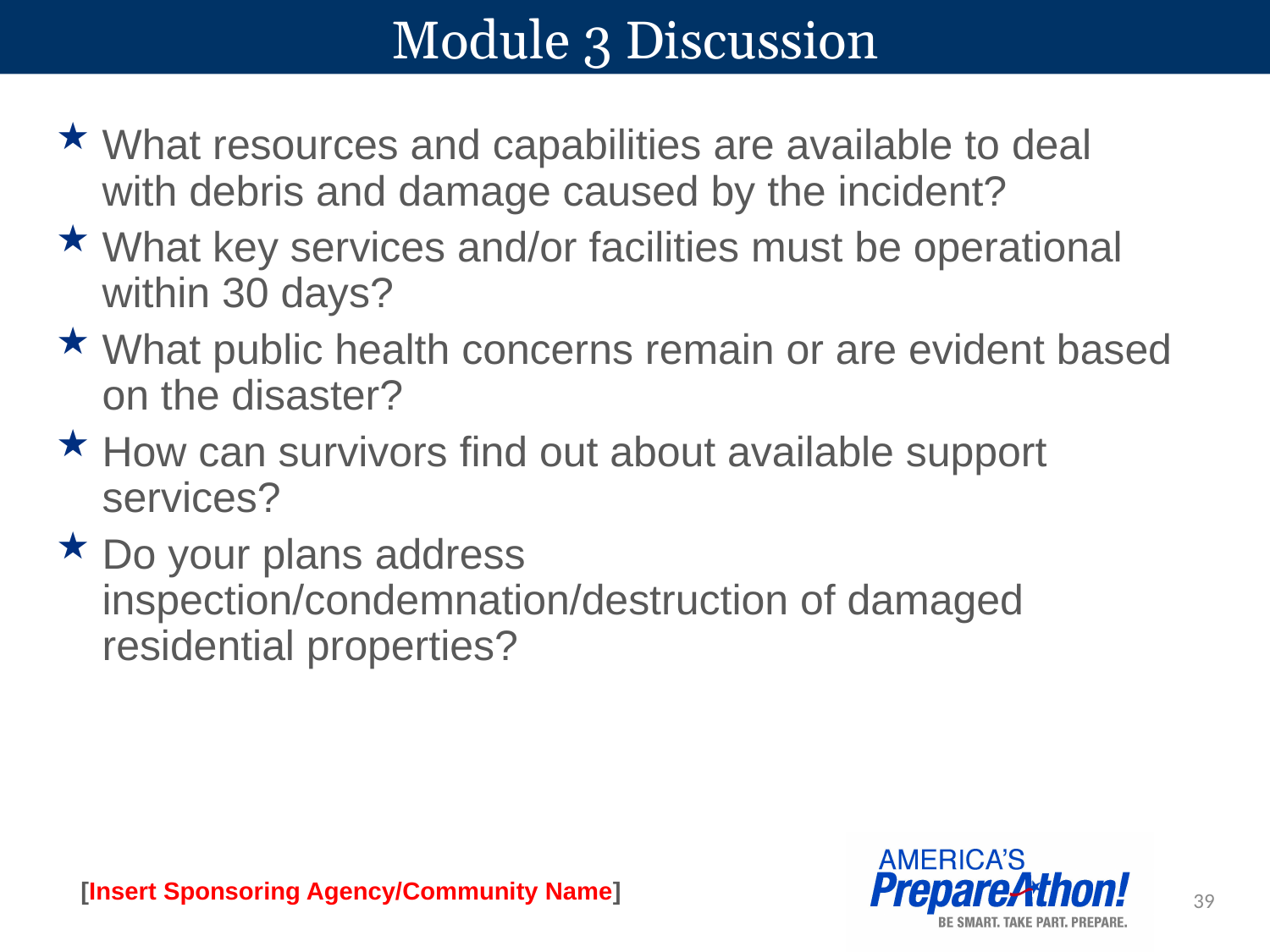

# Module 3 Discussion
What resources and capabilities are available to deal with debris and damage caused by the incident?
What key services and/or facilities must be operational within 30 days?
What public health concerns remain or are evident based on the disaster?
How can survivors find out about available support services?
Do your plans address inspection/condemnation/destruction of damaged residential properties?
39